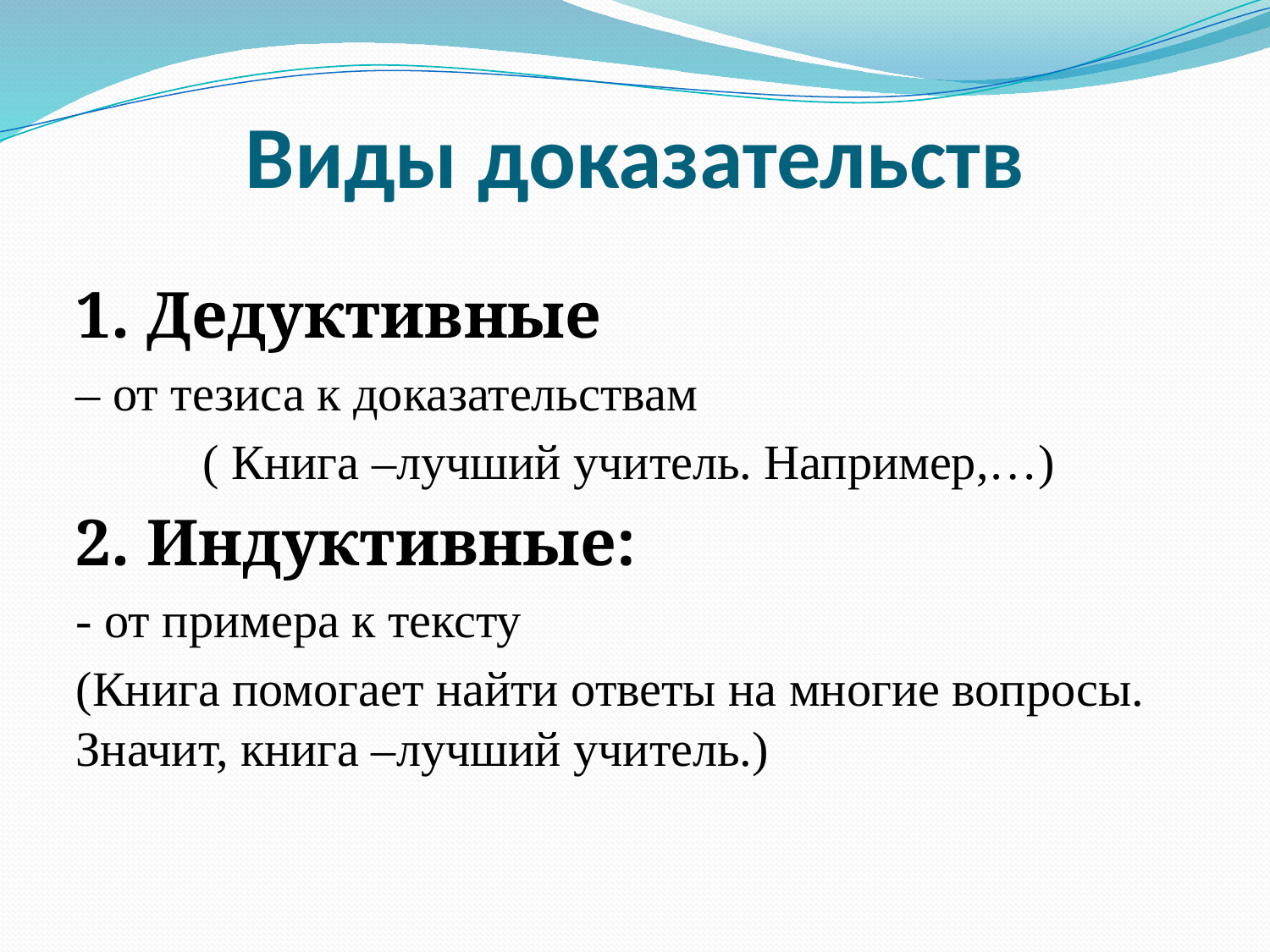

# Виды доказательств
1. Дедуктивные
– от тезиса к доказательствам
	( Книга –лучший учитель. Например,…)
2. Индуктивные:
- от примера к тексту
(Книга помогает найти ответы на многие вопросы.  Значит, книга –лучший учитель.)